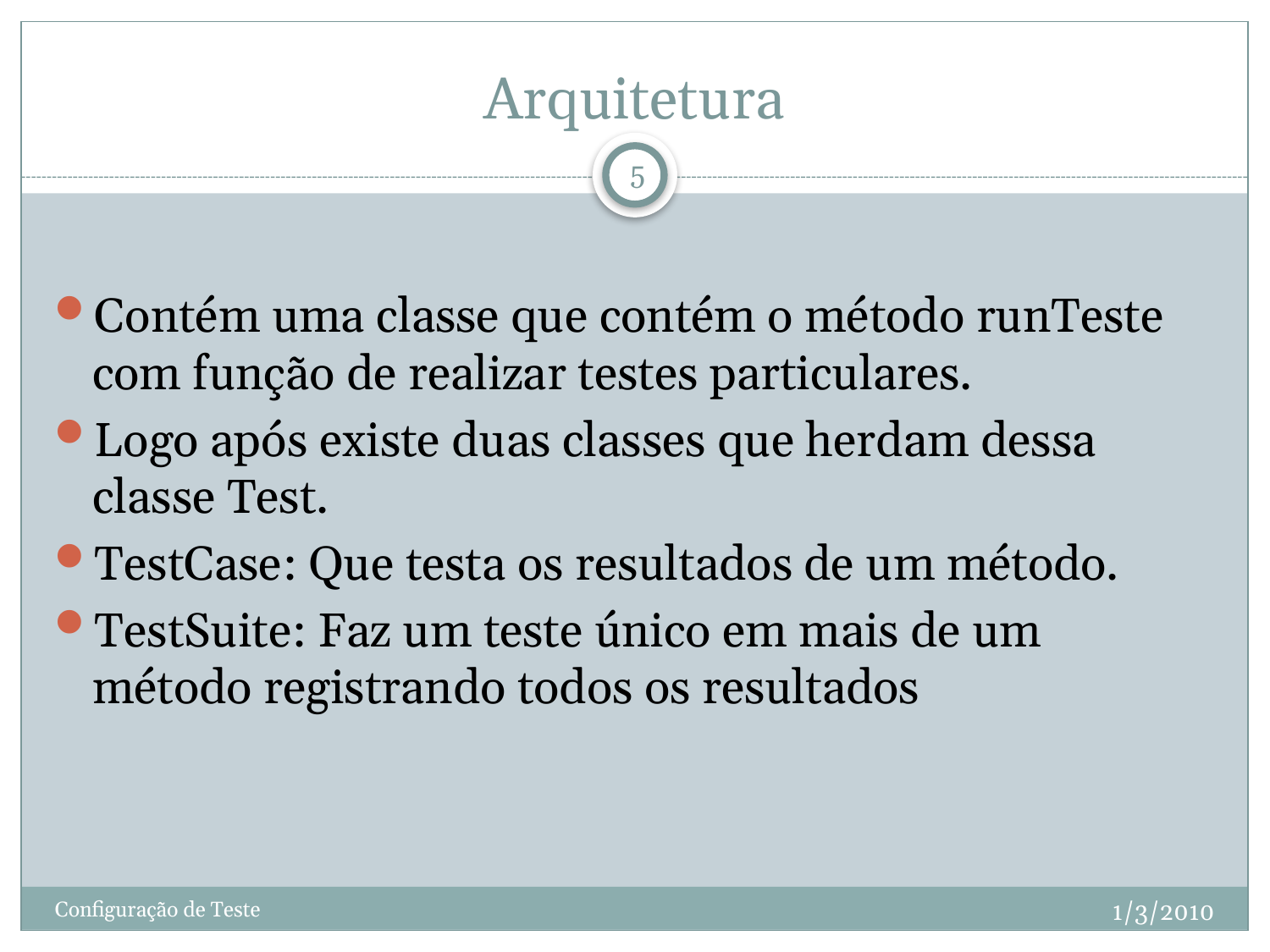

# Arquitetura
5

Contém uma classe que contém o método runTeste com função de realizar testes particulares.
Logo após existe duas classes que herdam dessa classe Test.
TestCase: Que testa os resultados de um método.
TestSuite: Faz um teste único em mais de um método registrando todos os resultados
1/3/2010
Configuração de Teste